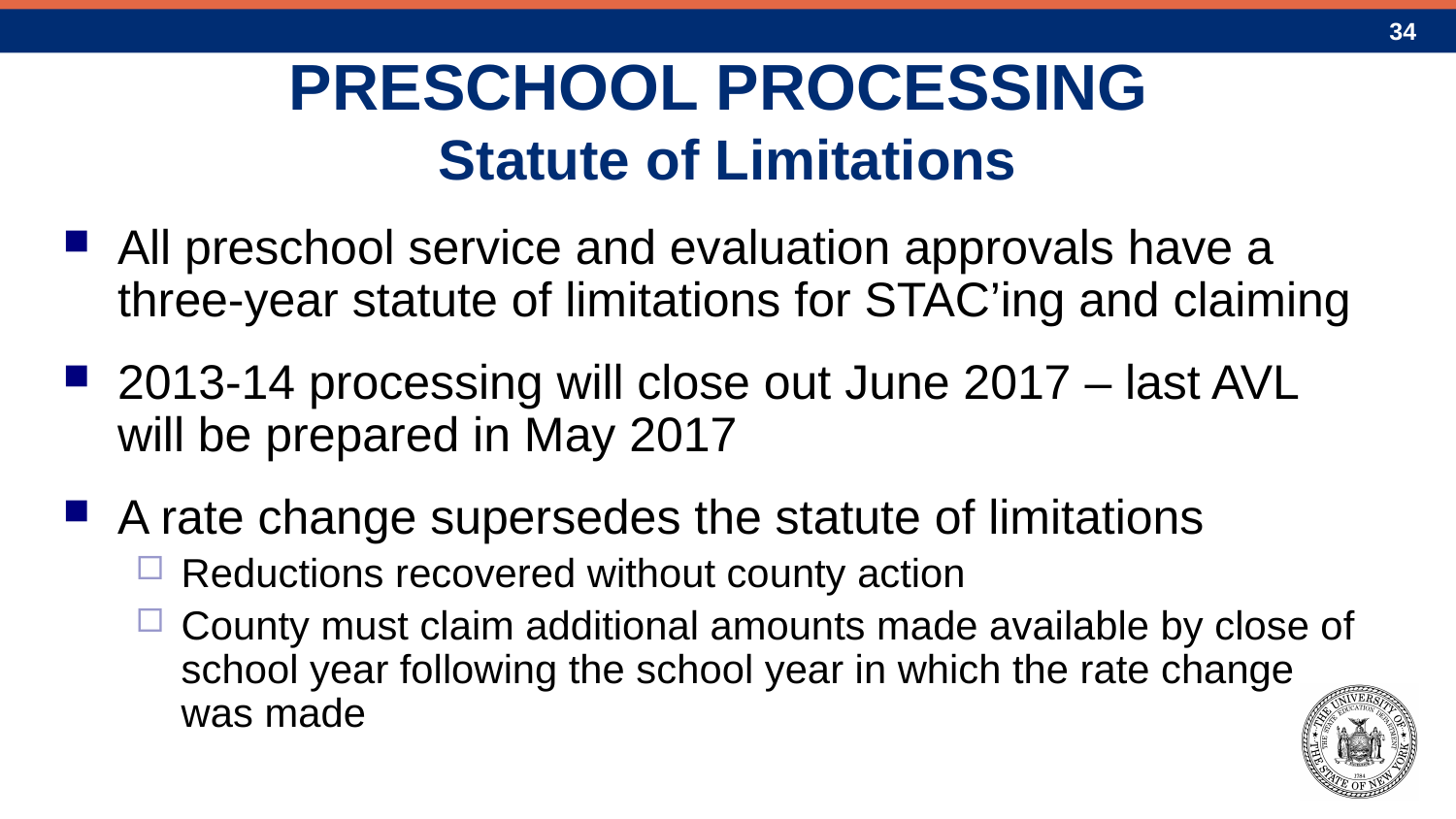

# PRESCHOOL PROCESSING Statute of Limitations
All preschool service and evaluation approvals have a three-year statute of limitations for STAC’ing and claiming

2013-14 processing will close out June 2017 – last AVL will be prepared in May 2017

A rate change supersedes the statute of limitations
Reductions recovered without county action
County must claim additional amounts made available by close of school year following the school year in which the rate change was made